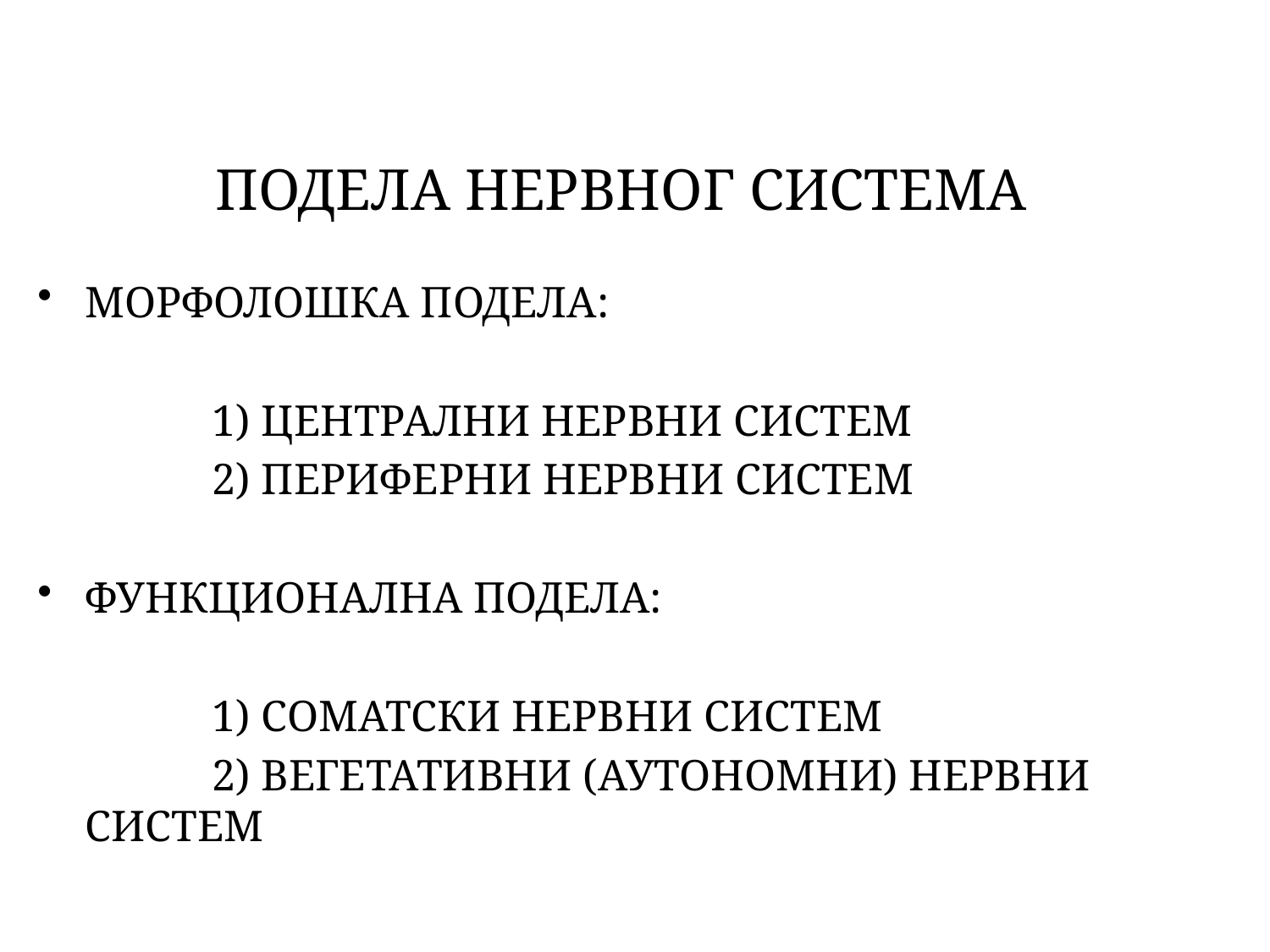

ПОДЕЛА НЕРВНОГ СИСТЕМА
МОРФОЛОШКА ПОДЕЛА:

		1) ЦЕНТРАЛНИ НЕРВНИ СИСТЕМ
		2) ПЕРИФЕРНИ НЕРВНИ СИСТЕМ

ФУНКЦИОНАЛНА ПОДЕЛА:

		1) СОМАТСКИ НЕРВНИ СИСТЕМ
		2) ВЕГЕТАТИВНИ (АУТОНОМНИ) НЕРВНИ СИСТЕМ